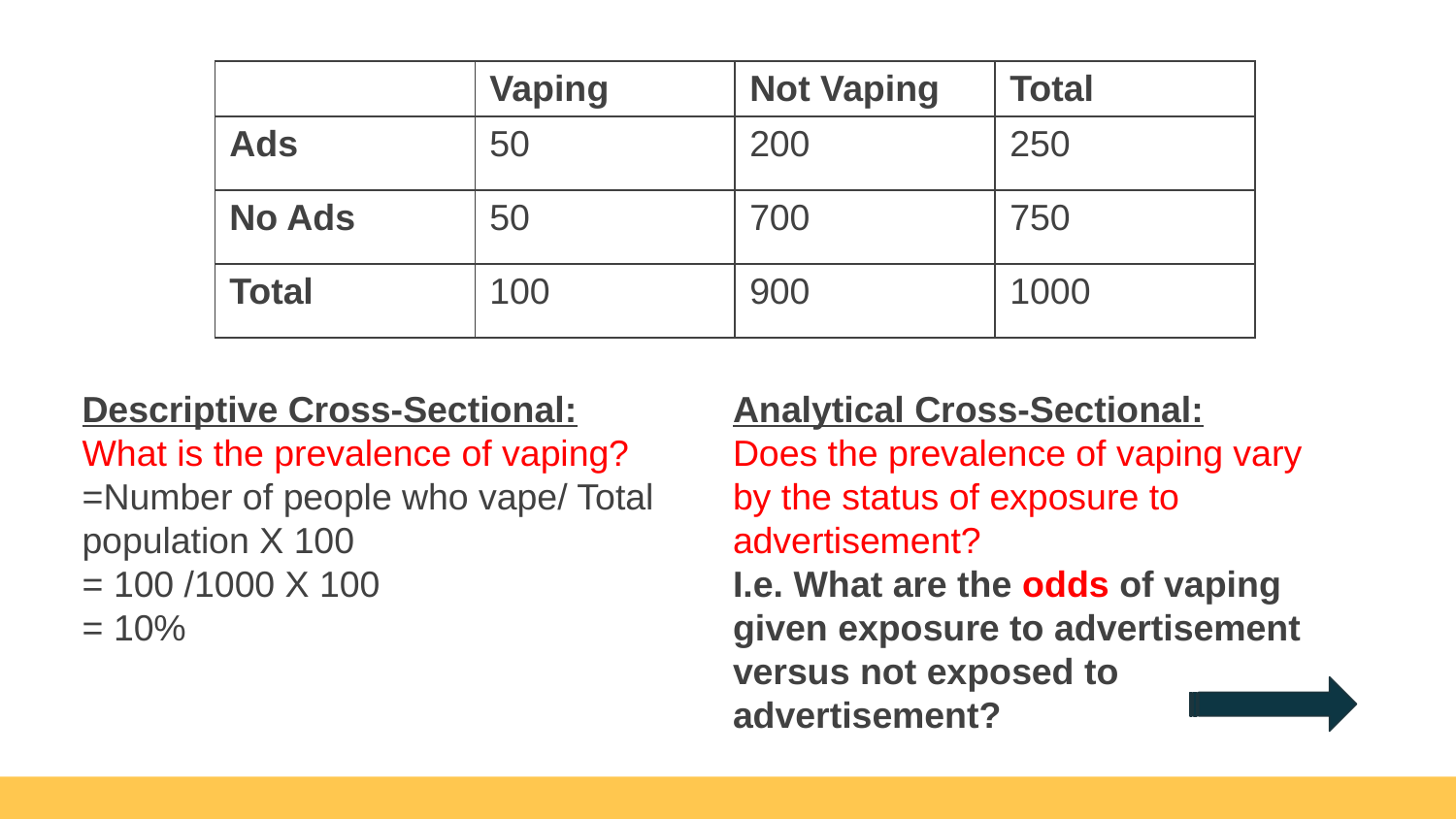

|  | Vaping | Not Vaping | Total |
| --- | --- | --- | --- |
| Ads | 50 | 200 | 250 |
| No Ads | 50 | 700 | 750 |
| Total | 100 | 900 | 1000 |
Descriptive Cross-Sectional:
What is the prevalence of vaping?
=Number of people who vape/ Total population X 100
= 100 /1000 X 100
= 10%
Analytical Cross-Sectional:
Does the prevalence of vaping vary by the status of exposure to advertisement?
I.e. What are the odds of vaping given exposure to advertisement versus not exposed to advertisement?